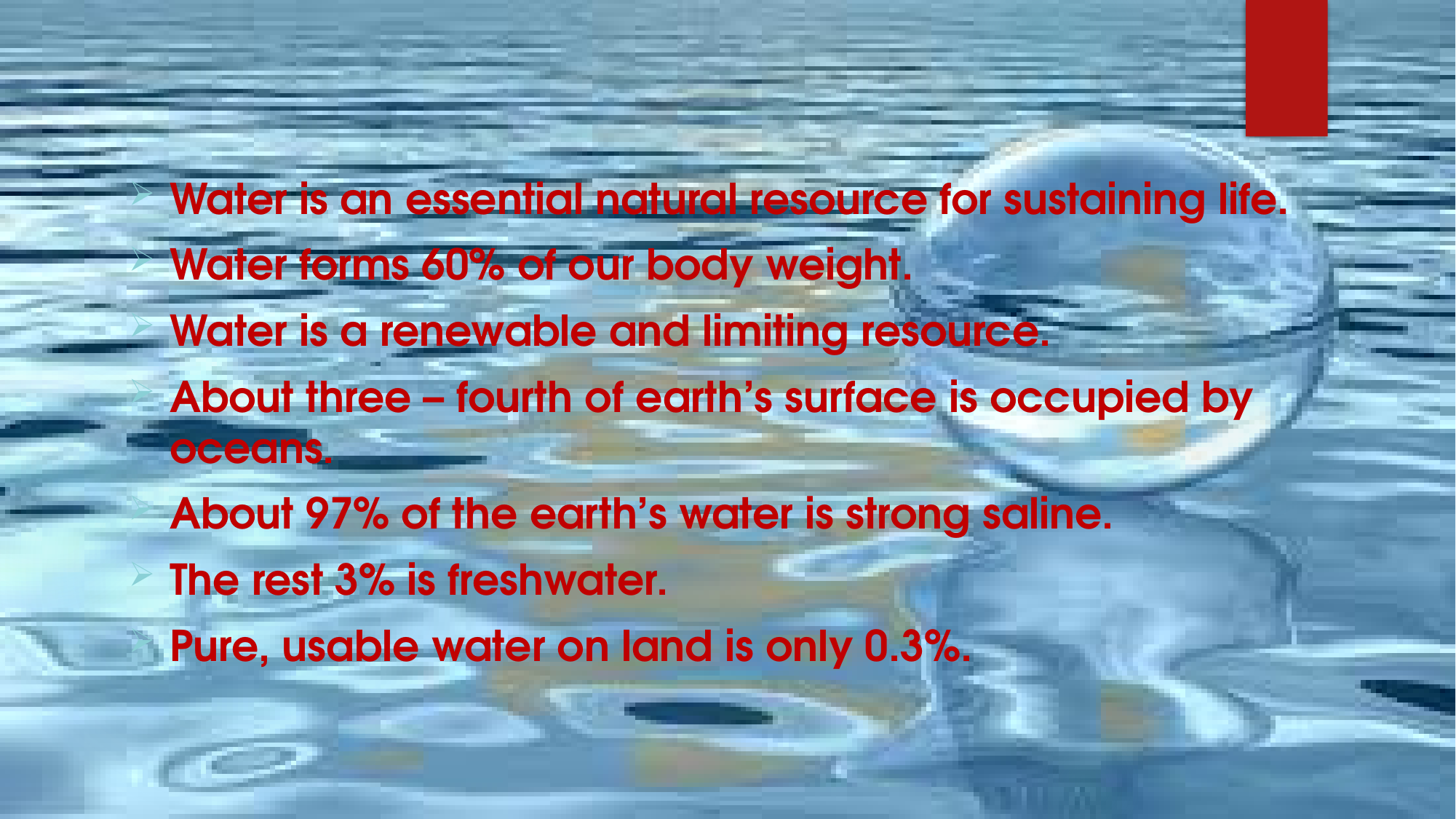

Water is an essential natural resource for sustaining life.
Water forms 60% of our body weight.
Water is a renewable and limiting resource.
About three – fourth of earth’s surface is occupied by oceans.
About 97% of the earth’s water is strong saline.
The rest 3% is freshwater.
Pure, usable water on land is only 0.3%.